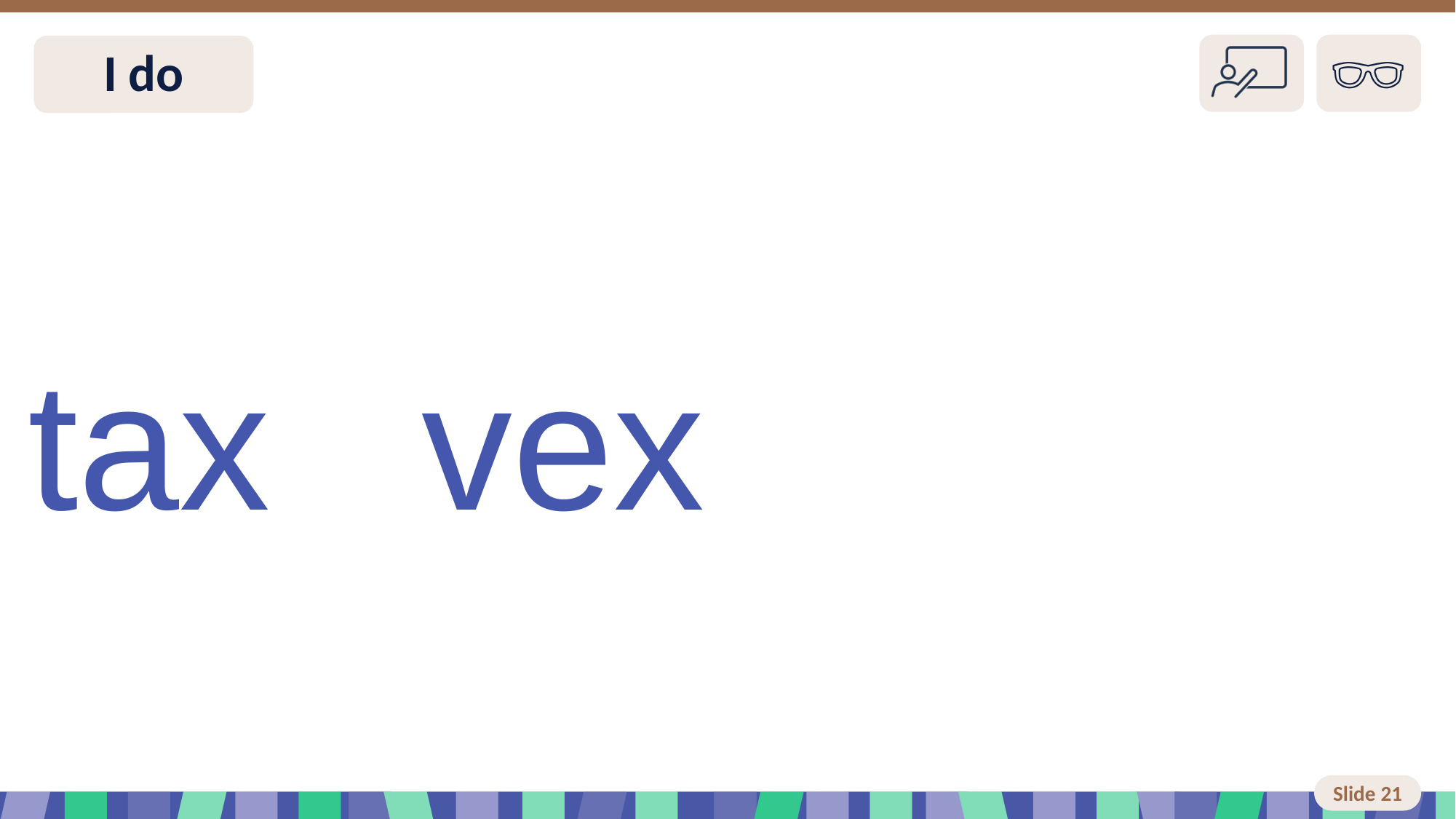

# Slide 21 I do
tax   vex